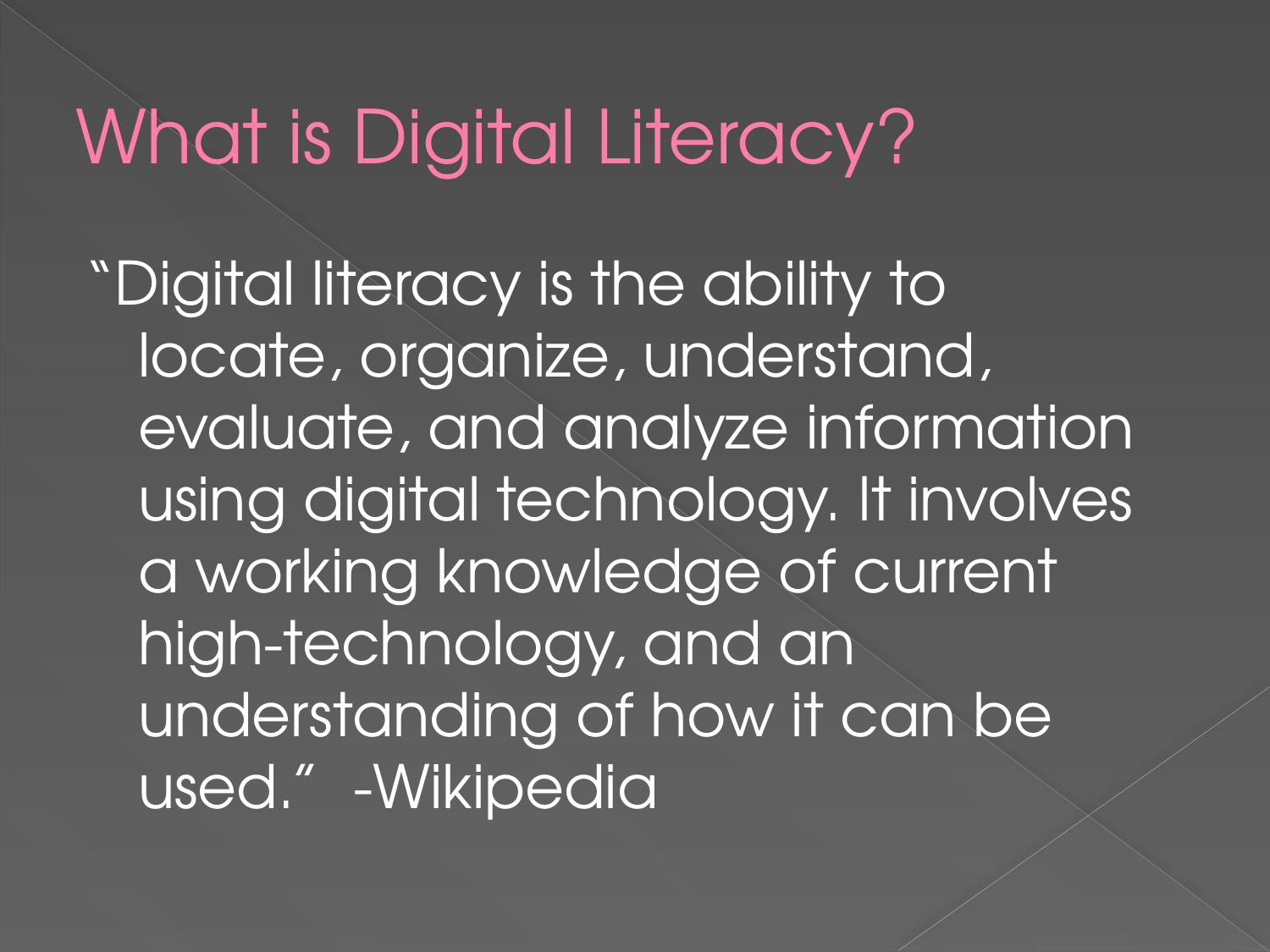

# What is Digital Literacy?
“Digital literacy is the ability to locate, organize, understand, evaluate, and analyze information using digital technology. It involves a working knowledge of current high-technology, and an understanding of how it can be used.”  -Wikipedia